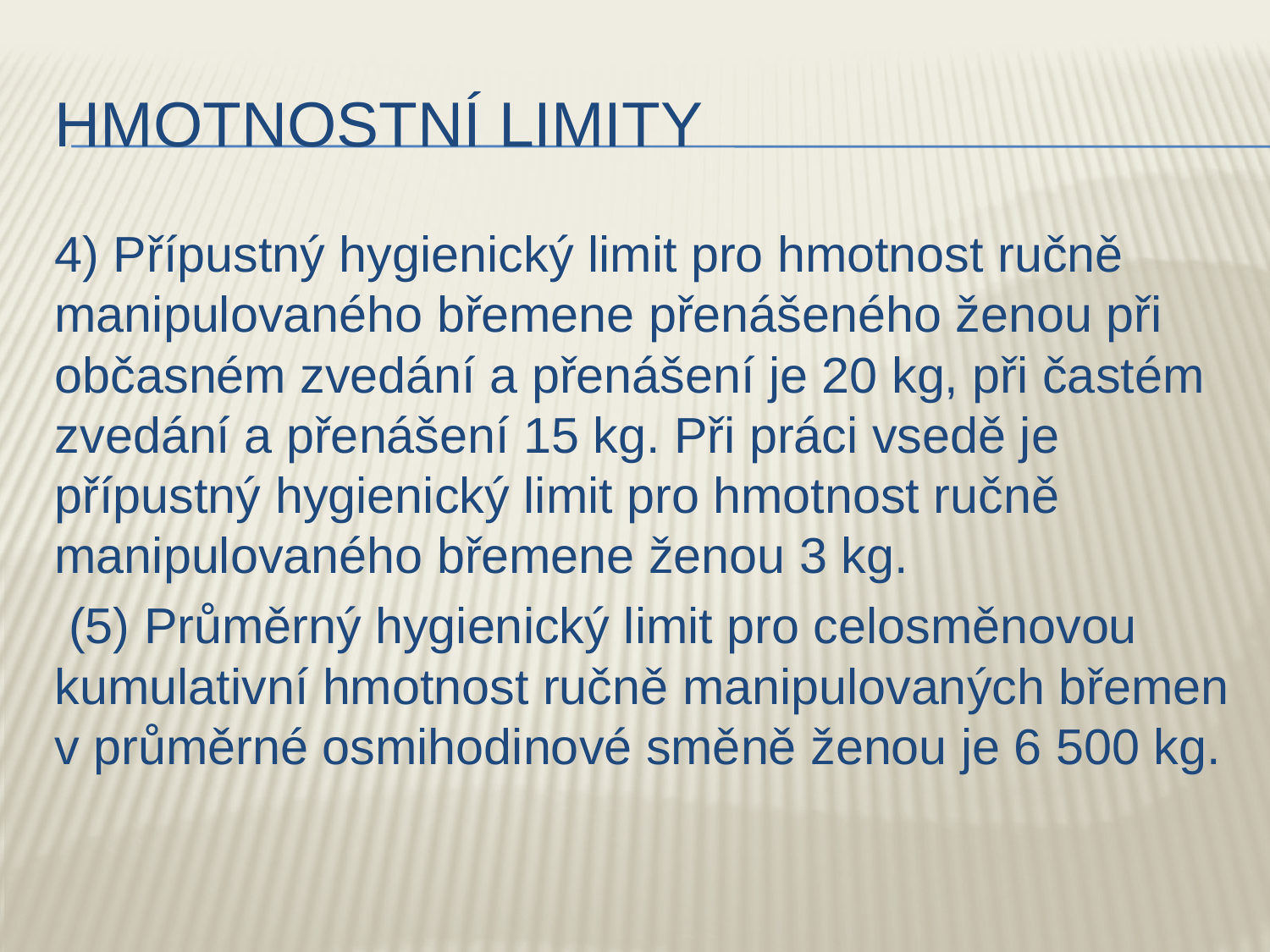

# Hmotnostní limity
4) Přípustný hygienický limit pro hmotnost ručně manipulovaného břemene přenášeného ženou při občasném zvedání a přenášení je 20 kg, při častém zvedání a přenášení 15 kg. Při práci vsedě je přípustný hygienický limit pro hmotnost ručně manipulovaného břemene ženou 3 kg.
 (5) Průměrný hygienický limit pro celosměnovou kumulativní hmotnost ručně manipulovaných břemen v průměrné osmihodinové směně ženou je 6 500 kg.